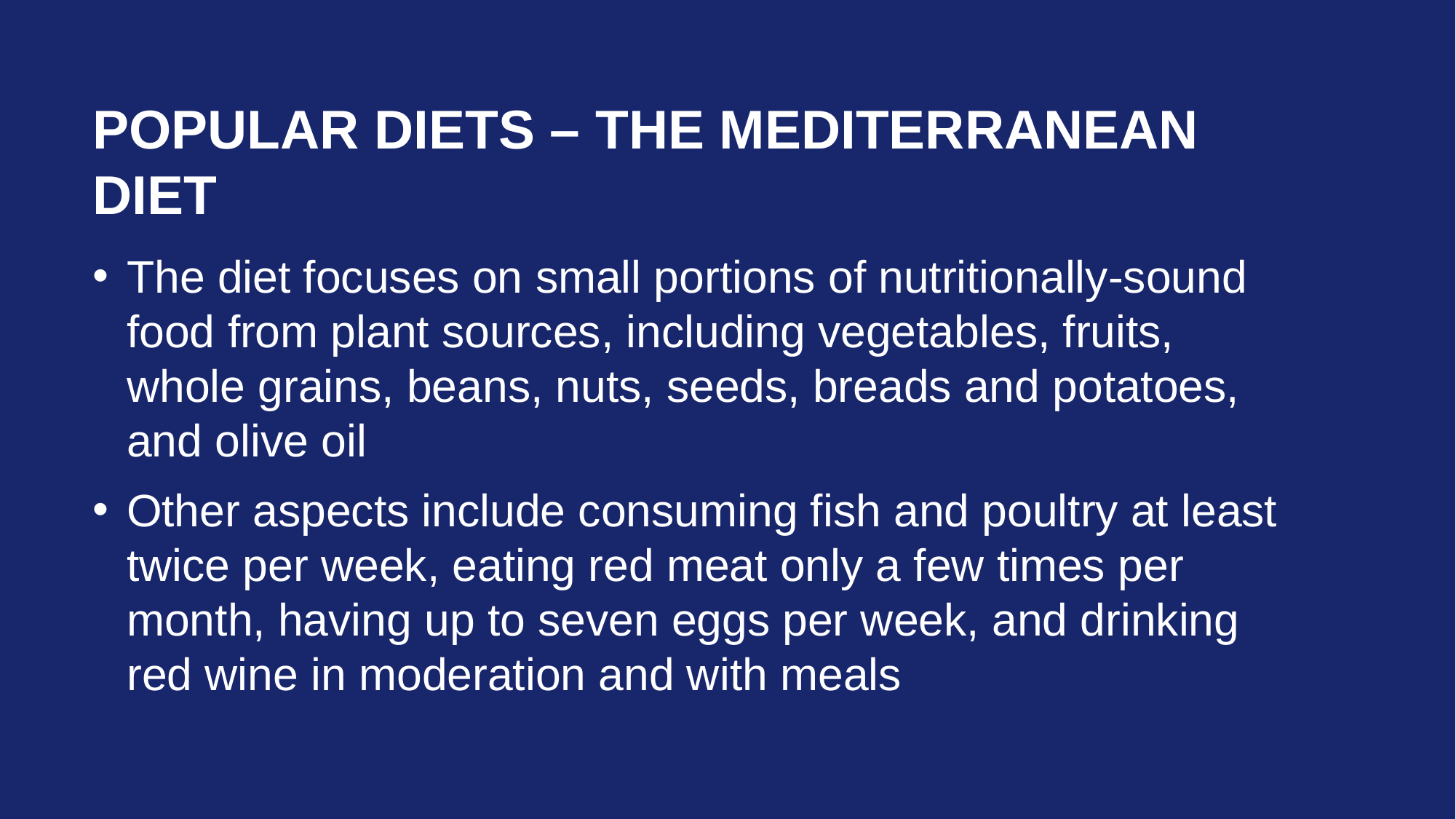

# Popular Diets – The Mediterranean Diet
The diet focuses on small portions of nutritionally-sound food from plant sources, including vegetables, fruits, whole grains, beans, nuts, seeds, breads and potatoes, and olive oil
Other aspects include consuming fish and poultry at least twice per week, eating red meat only a few times per month, having up to seven eggs per week, and drinking red wine in moderation and with meals